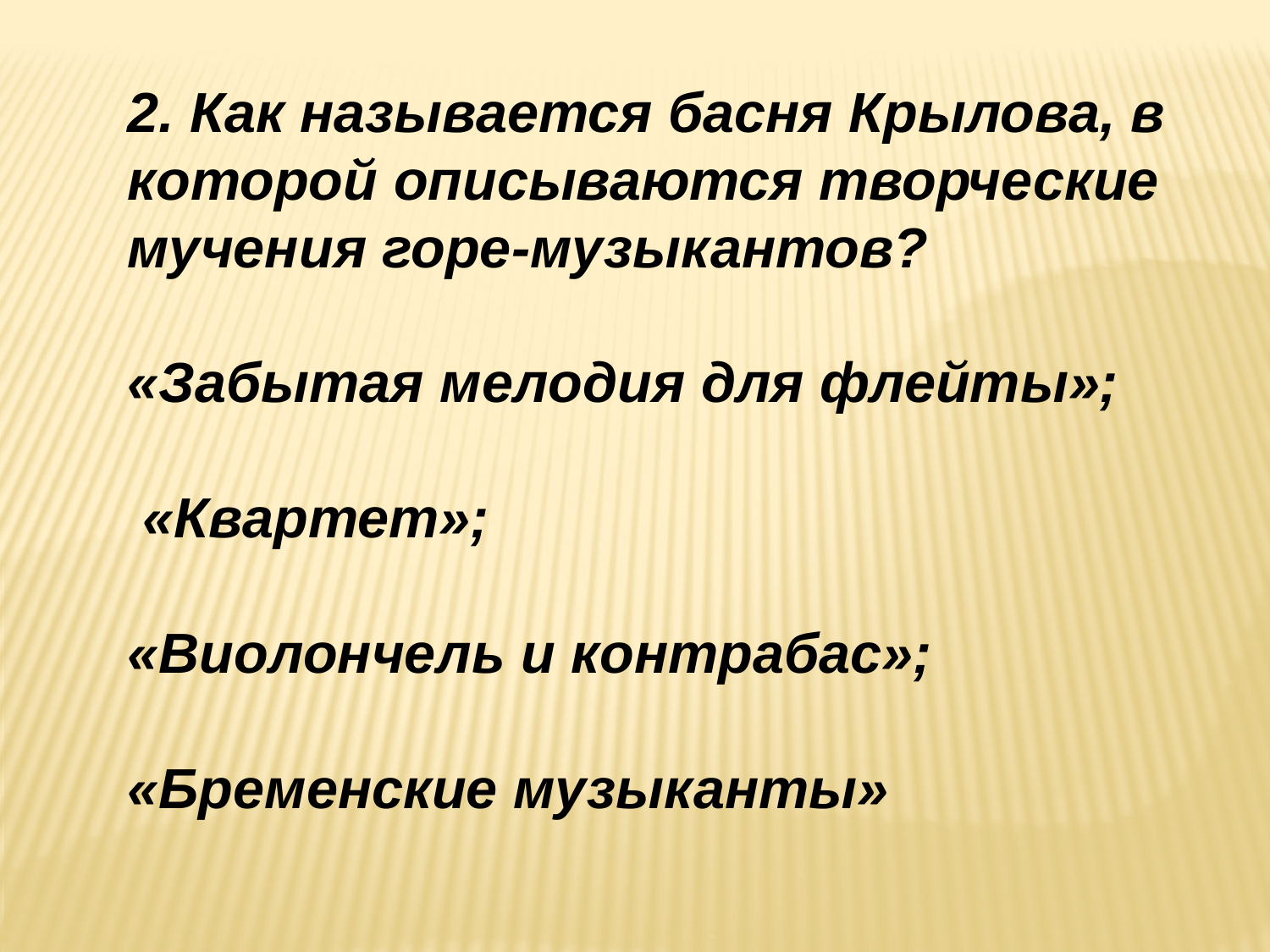

2. Как называется басня Крылова, в которой описываются творческие мучения горе-музыкантов?

«Забытая мелодия для флейты»;

 «Квартет»;

«Виолончель и контрабас»;

«Бременские музыканты»